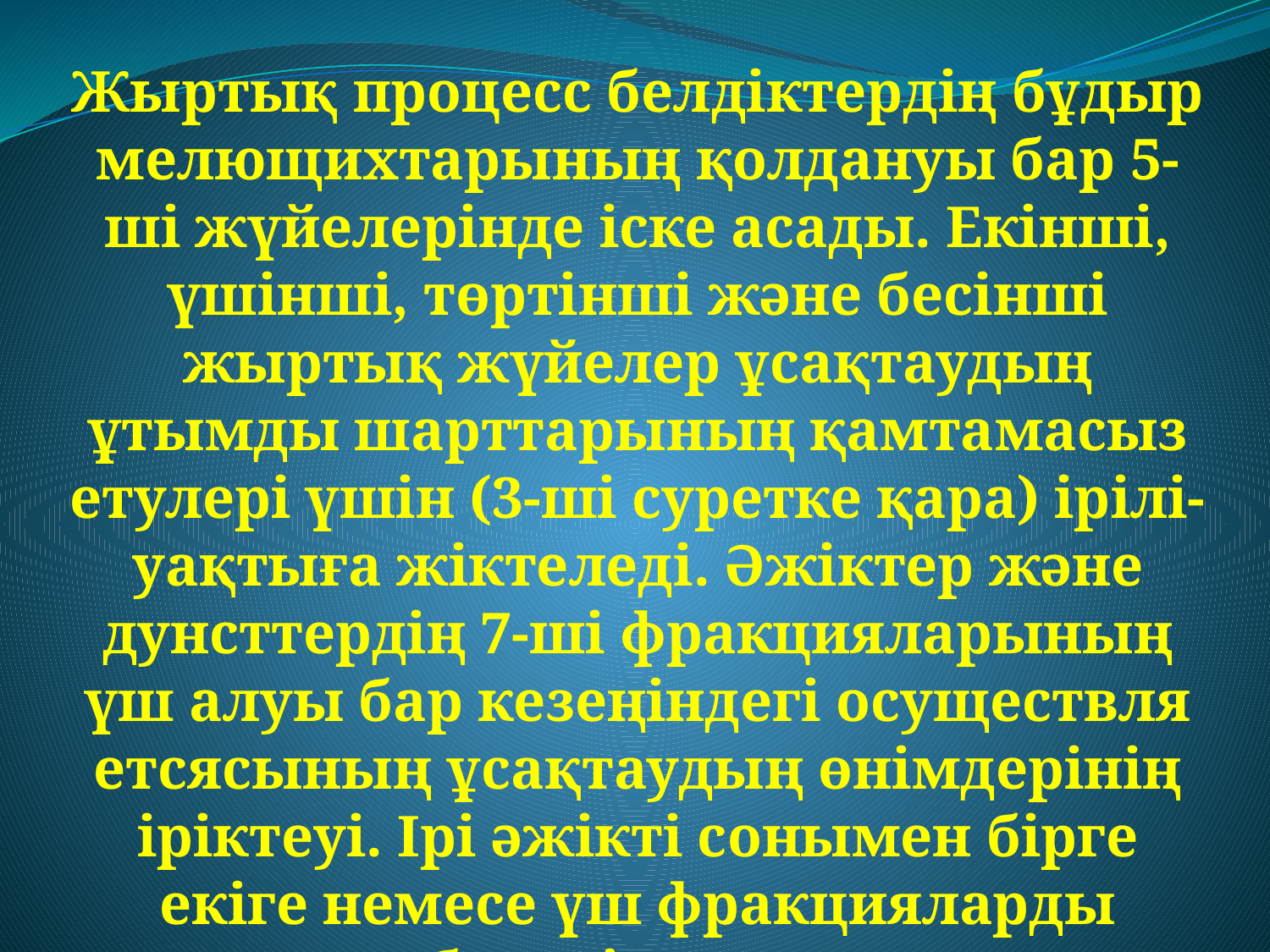

Жыртық процесс белдiктердiң бұдыр мелющихтарының қолдануы бар 5-шi жүйелерiнде iске асады. Екiншi, үшiншi, төртiншi және бесiншi жыртық жүйелер ұсақтаудың ұтымды шарттарының қамтамасыз етулерi үшiн (3-шi суретке қара) iрiлi-уақтыға жiктеледi. Әжiктер және дунсттердiң 7-шi фракцияларының үш алуы бар кезеңiндегi осуществля етсясының ұсақтаудың өнiмдерiнiң iрiктеуi. Iрi әжiктi сонымен бiрге екiге немесе үш фракцияларды қосымша бөледi, дунсттар - қатты және жұмсаққа.